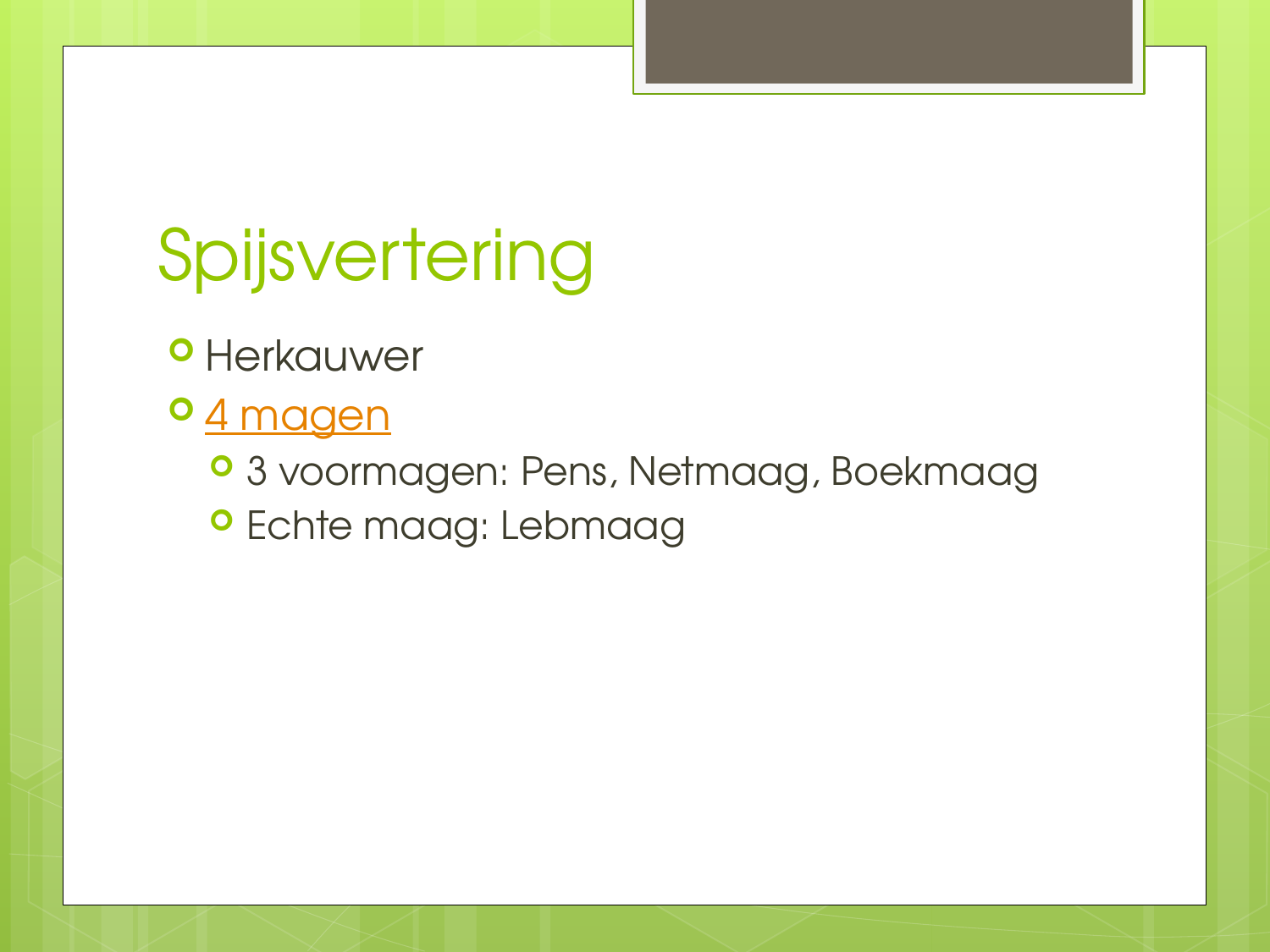

# Spijsvertering
Herkauwer
4 magen
3 voormagen: Pens, Netmaag, Boekmaag
Echte maag: Lebmaag